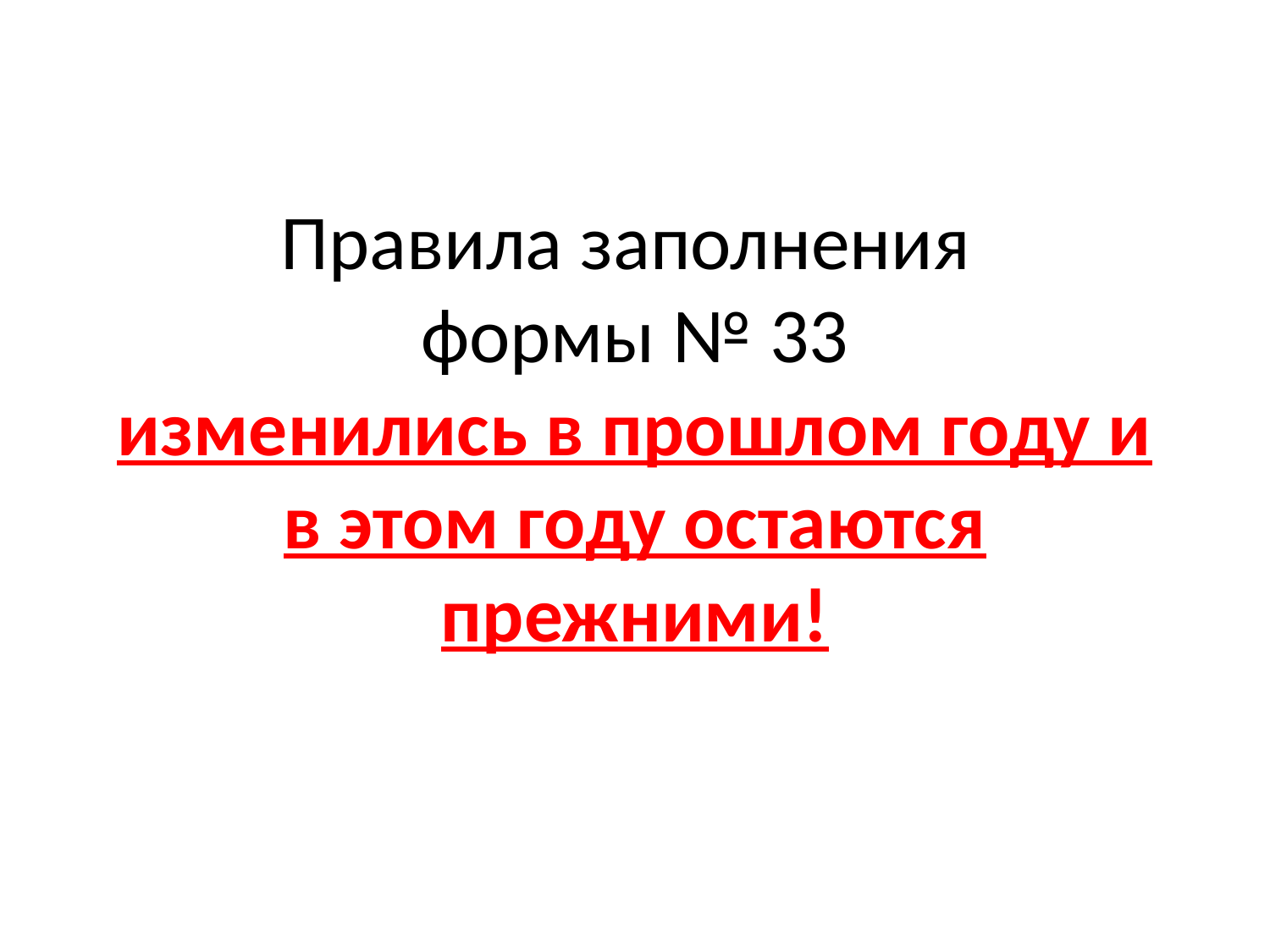

# Правила заполнения формы № 33 изменились в прошлом году и в этом году остаются прежними!